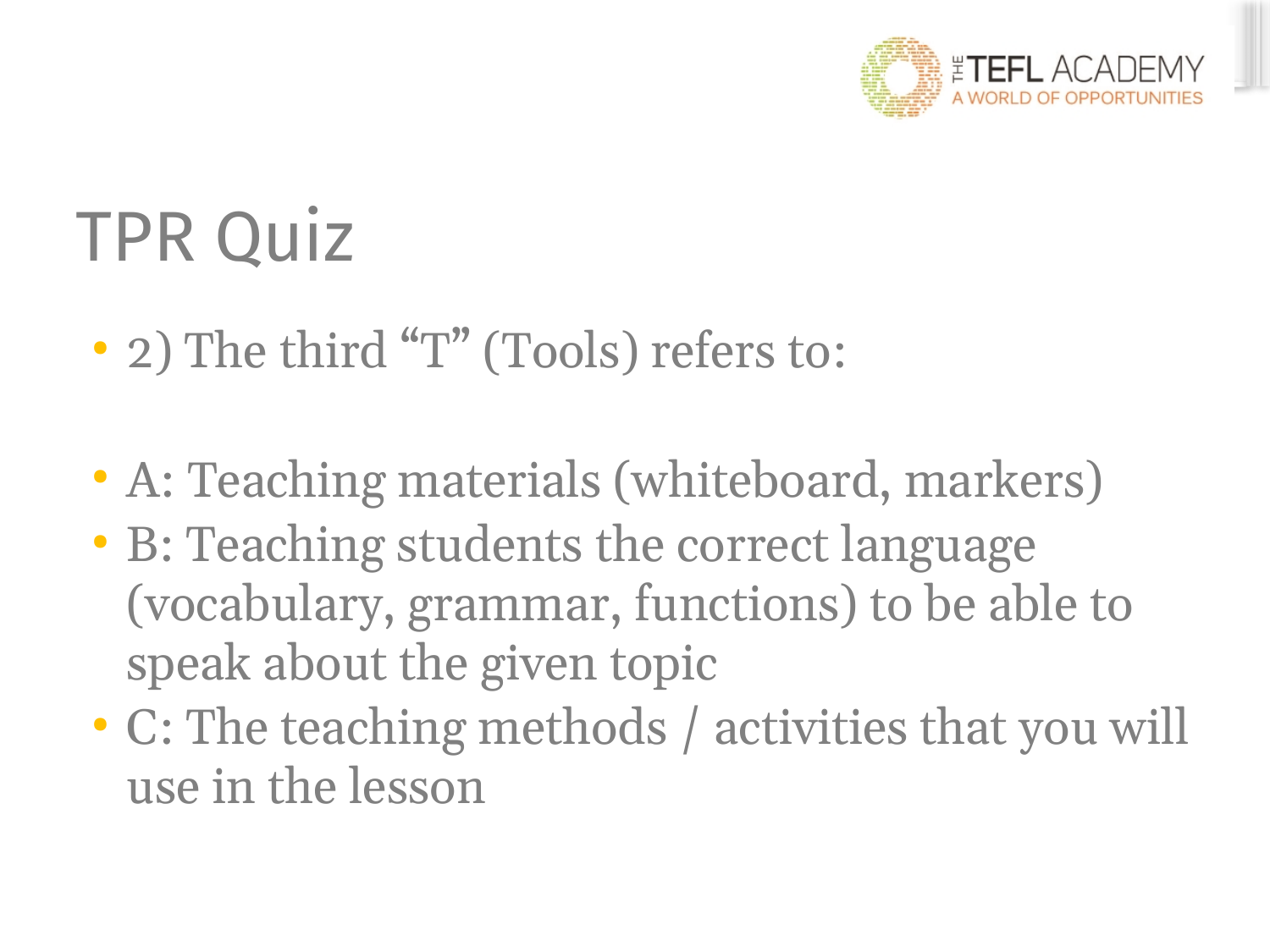

# TPR Quiz
2) The third “T” (Tools) refers to:

A: Teaching materials (whiteboard, markers)
B: Teaching students the correct language (vocabulary, grammar, functions) to be able to speak about the given topic
C: The teaching methods / activities that you will use in the lesson